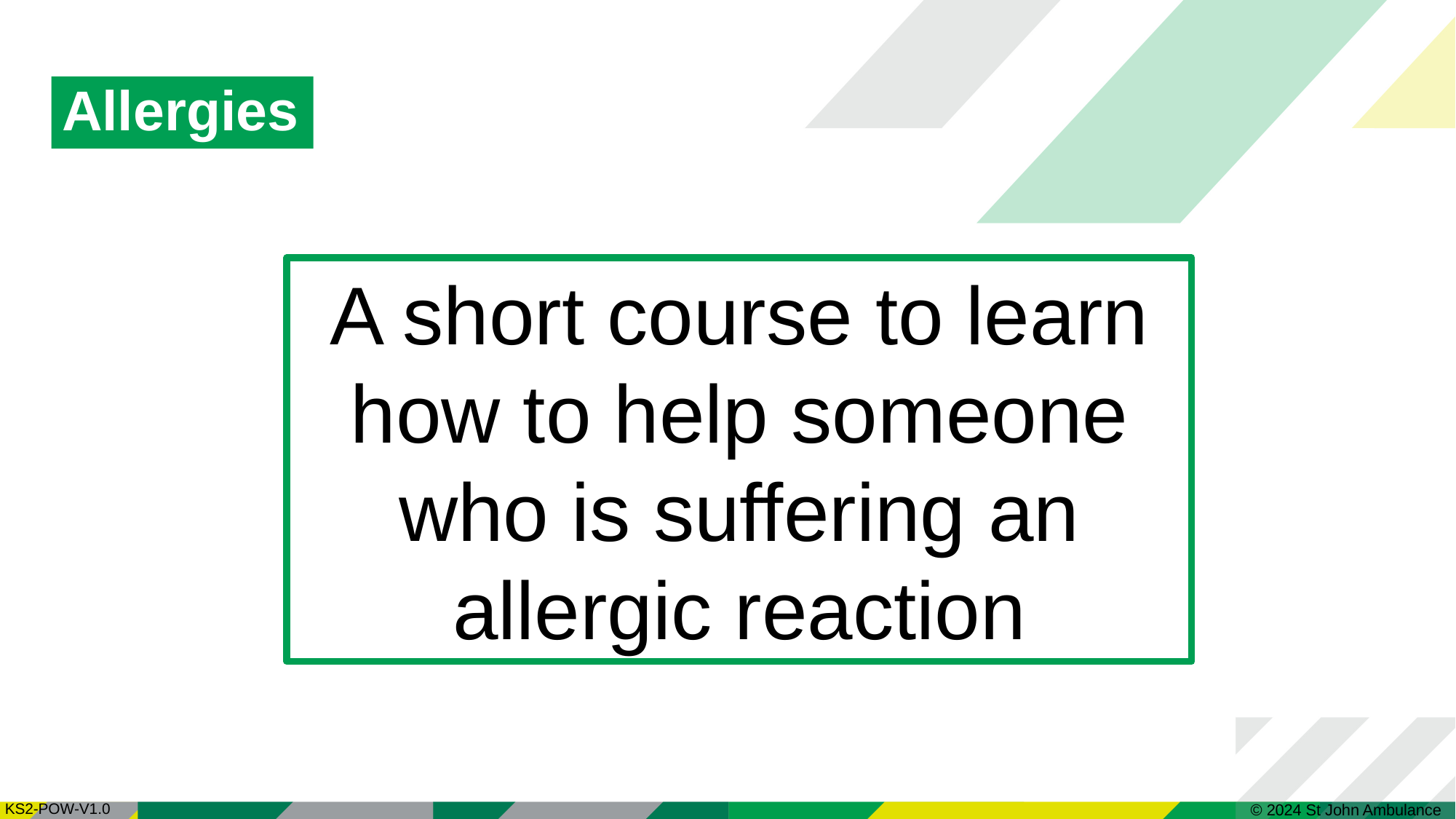

# Allergies

A short course to learn how to help someone who is suffering an allergic reaction
© 2024 St John Ambulance
| KS2-POW-V1.0 |
| --- |